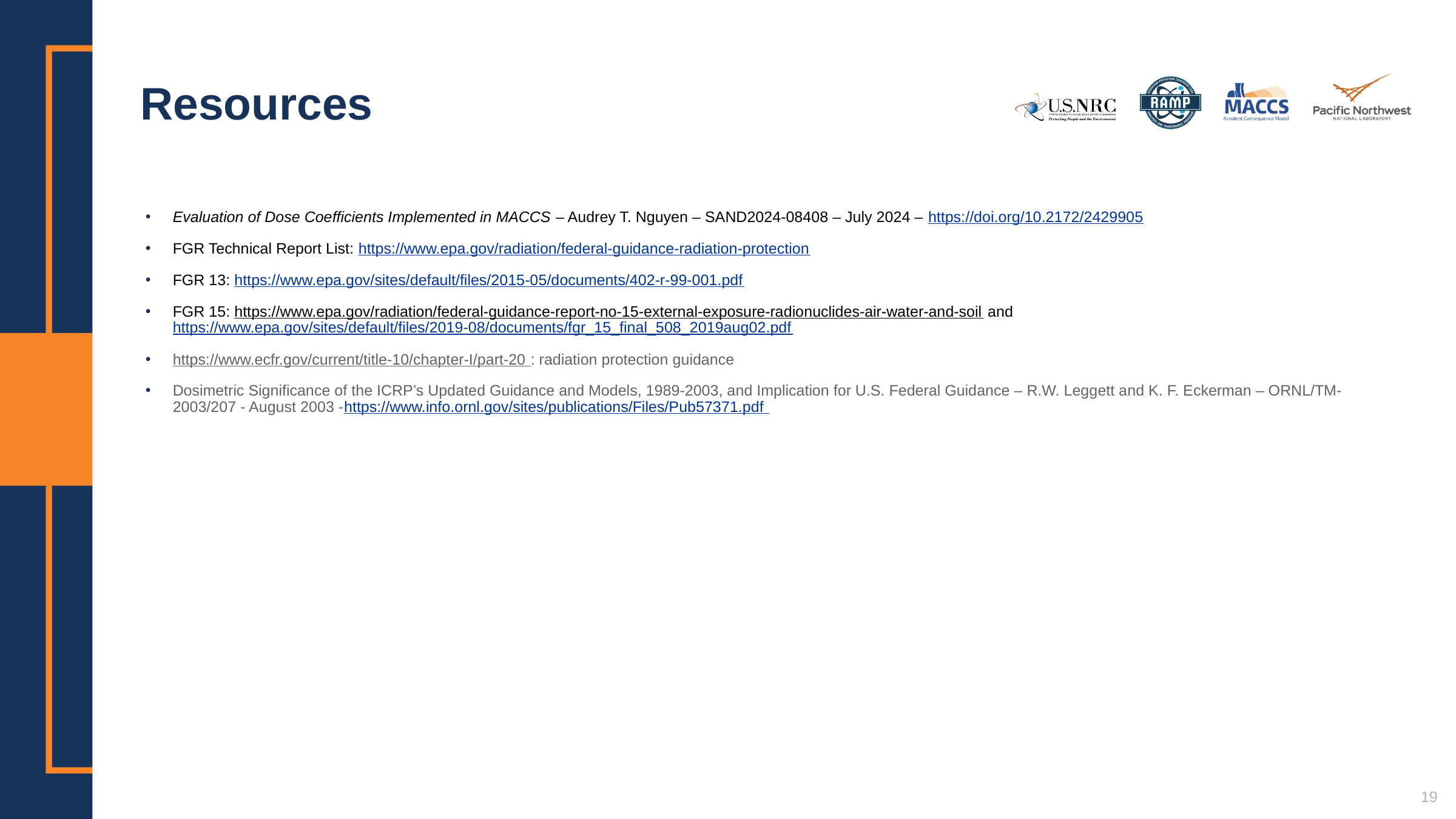

# Resources
Evaluation of Dose Coefficients Implemented in MACCS – Audrey T. Nguyen – SAND2024-08408 – July 2024 – https://doi.org/10.2172/2429905
FGR Technical Report List: https://www.epa.gov/radiation/federal-guidance-radiation-protection
FGR 13: https://www.epa.gov/sites/default/files/2015-05/documents/402-r-99-001.pdf
FGR 15: https://www.epa.gov/radiation/federal-guidance-report-no-15-external-exposure-radionuclides-air-water-and-soil and https://www.epa.gov/sites/default/files/2019-08/documents/fgr_15_final_508_2019aug02.pdf
https://www.ecfr.gov/current/title-10/chapter-I/part-20 : radiation protection guidance
Dosimetric Significance of the ICRP’s Updated Guidance and Models, 1989-2003, and Implication for U.S. Federal Guidance – R.W. Leggett and K. F. Eckerman – ORNL/TM-2003/207 - August 2003 -https://www.info.ornl.gov/sites/publications/Files/Pub57371.pdf

19